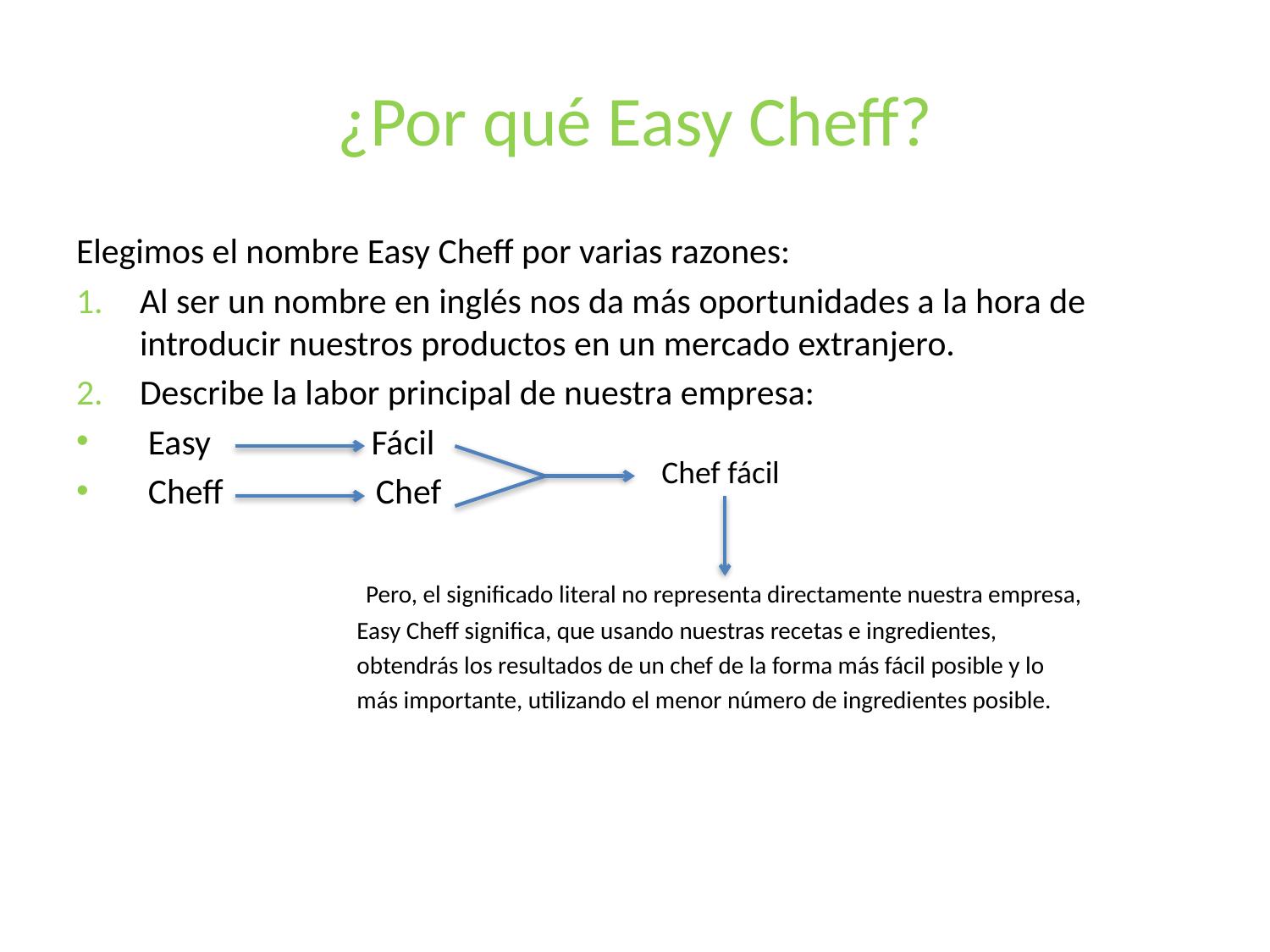

# ¿Por qué Easy Cheff?
Elegimos el nombre Easy Cheff por varias razones:
Al ser un nombre en inglés nos da más oportunidades a la hora de introducir nuestros productos en un mercado extranjero.
Describe la labor principal de nuestra empresa:
   Easy                    Fácil
   Cheff                   Chef

                                    Pero, el significado literal no representa directamente nuestra empresa,
                                                   Easy Cheff significa, que usando nuestras recetas e ingredientes,
                                                   obtendrás los resultados de un chef de la forma más fácil posible y lo
                                                   más importante, utilizando el menor número de ingredientes posible.
Chef fácil